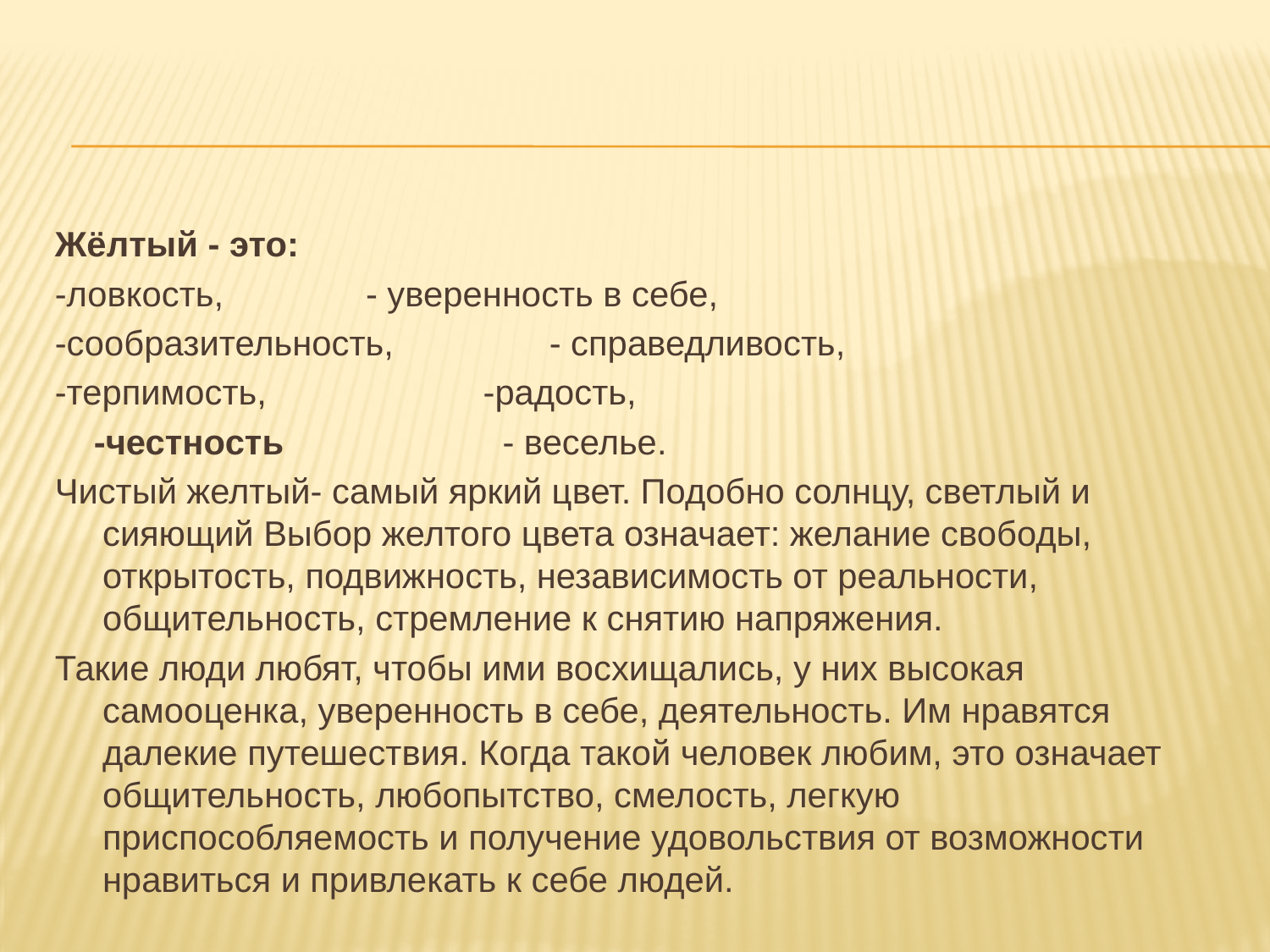

#
Жёлтый - это:
-ловкость,	              - уверенность в себе,
-сообразительность,                - справедливость,
-терпимость,	             -радость,
    -честность	               - веселье.
Чистый желтый- самый яркий цвет. Подобно солнцу, светлый и сияющий Выбор желтого цвета означает: желание свободы, открытость, подвижность, независимость от реальности, общительность, стремление к снятию напряжения.
Такие люди любят, чтобы ими восхищались, у них высокая самооценка, уверенность в себе, деятельность. Им нравятся далекие путешествия. Когда такой человек любим, это означает общительность, любопытство, смелость, легкую приспособляемость и получение удовольствия от возможности нравиться и привлекать к себе людей.